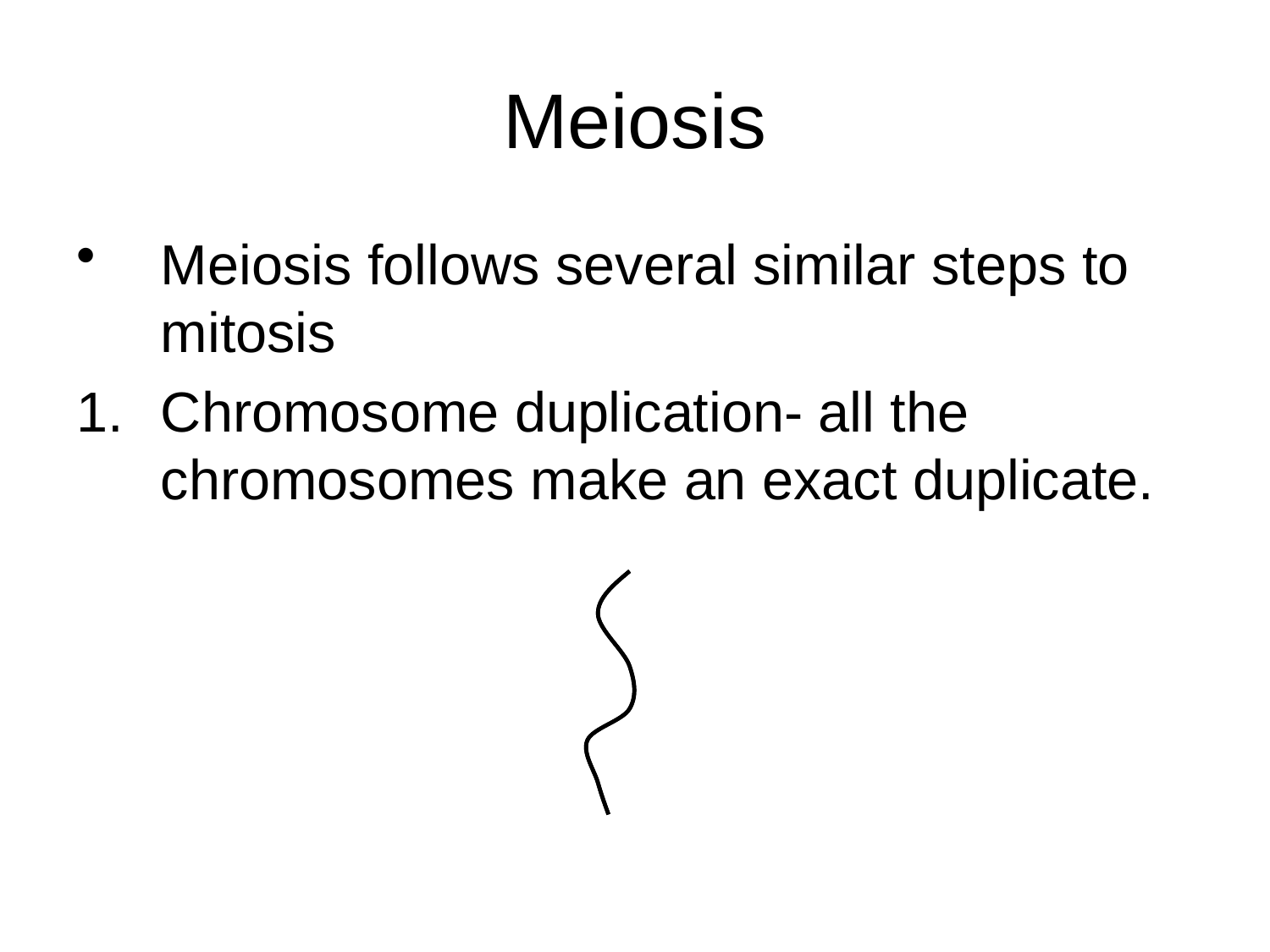

# Meiosis
Meiosis follows several similar steps to mitosis
Chromosome duplication- all the chromosomes make an exact duplicate.